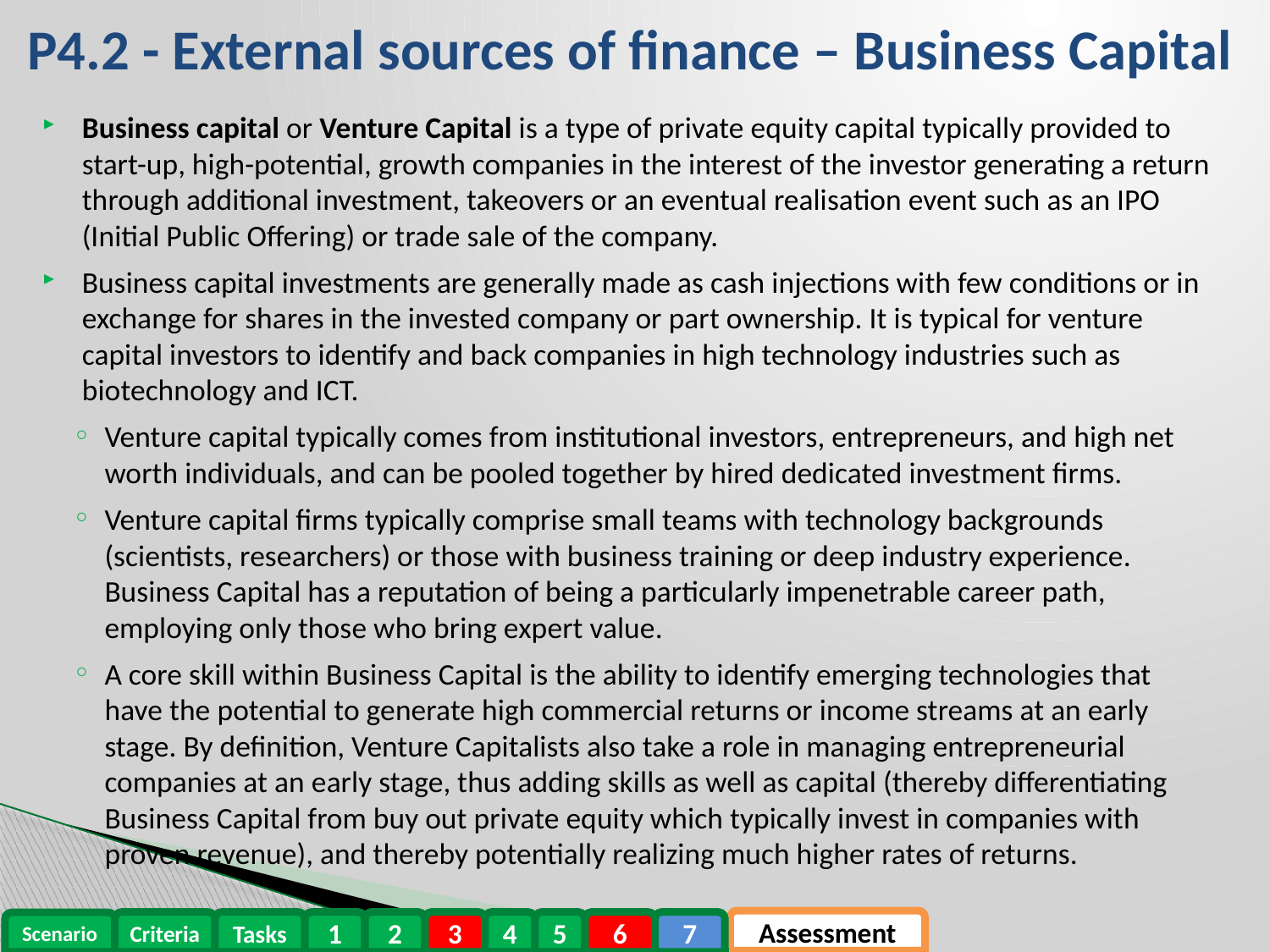

# P4.2 - External sources of finance – Business Capital
Business capital or Venture Capital is a type of private equity capital typically provided to start-up, high-potential, growth companies in the interest of the investor generating a return through additional investment, takeovers or an eventual realisation event such as an IPO (Initial Public Offering) or trade sale of the company.
Business capital investments are generally made as cash injections with few conditions or in exchange for shares in the invested company or part ownership. It is typical for venture capital investors to identify and back companies in high technology industries such as biotechnology and ICT.
Venture capital typically comes from institutional investors, entrepreneurs, and high net worth individuals, and can be pooled together by hired dedicated investment firms.
Venture capital firms typically comprise small teams with technology backgrounds (scientists, researchers) or those with business training or deep industry experience. Business Capital has a reputation of being a particularly impenetrable career path, employing only those who bring expert value.
A core skill within Business Capital is the ability to identify emerging technologies that have the potential to generate high commercial returns or income streams at an early stage. By definition, Venture Capitalists also take a role in managing entrepreneurial companies at an early stage, thus adding skills as well as capital (thereby differentiating Business Capital from buy out private equity which typically invest in companies with proven revenue), and thereby potentially realizing much higher rates of returns.